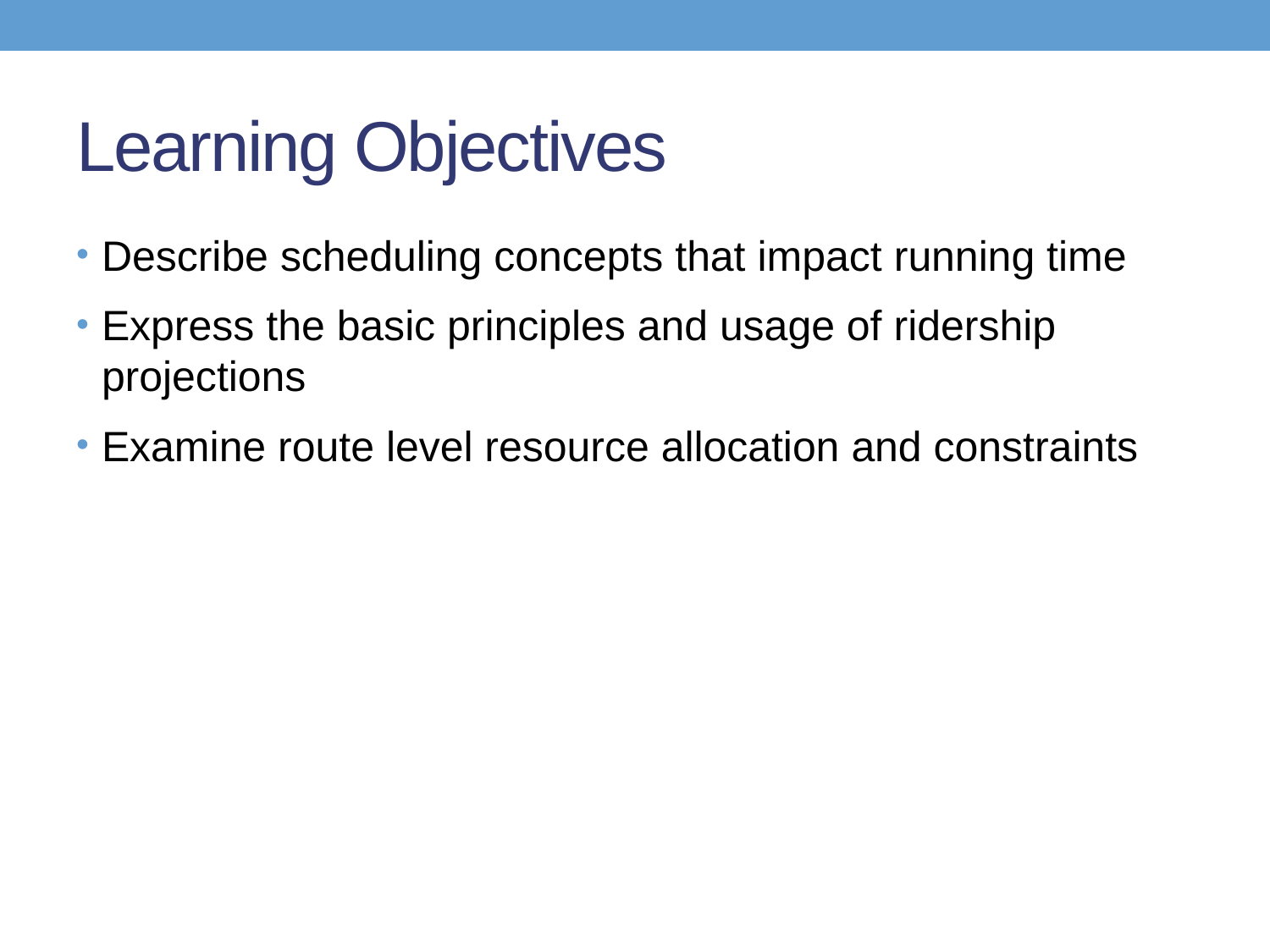

# Learning Objectives
Describe scheduling concepts that impact running time
Express the basic principles and usage of ridership projections
Examine route level resource allocation and constraints